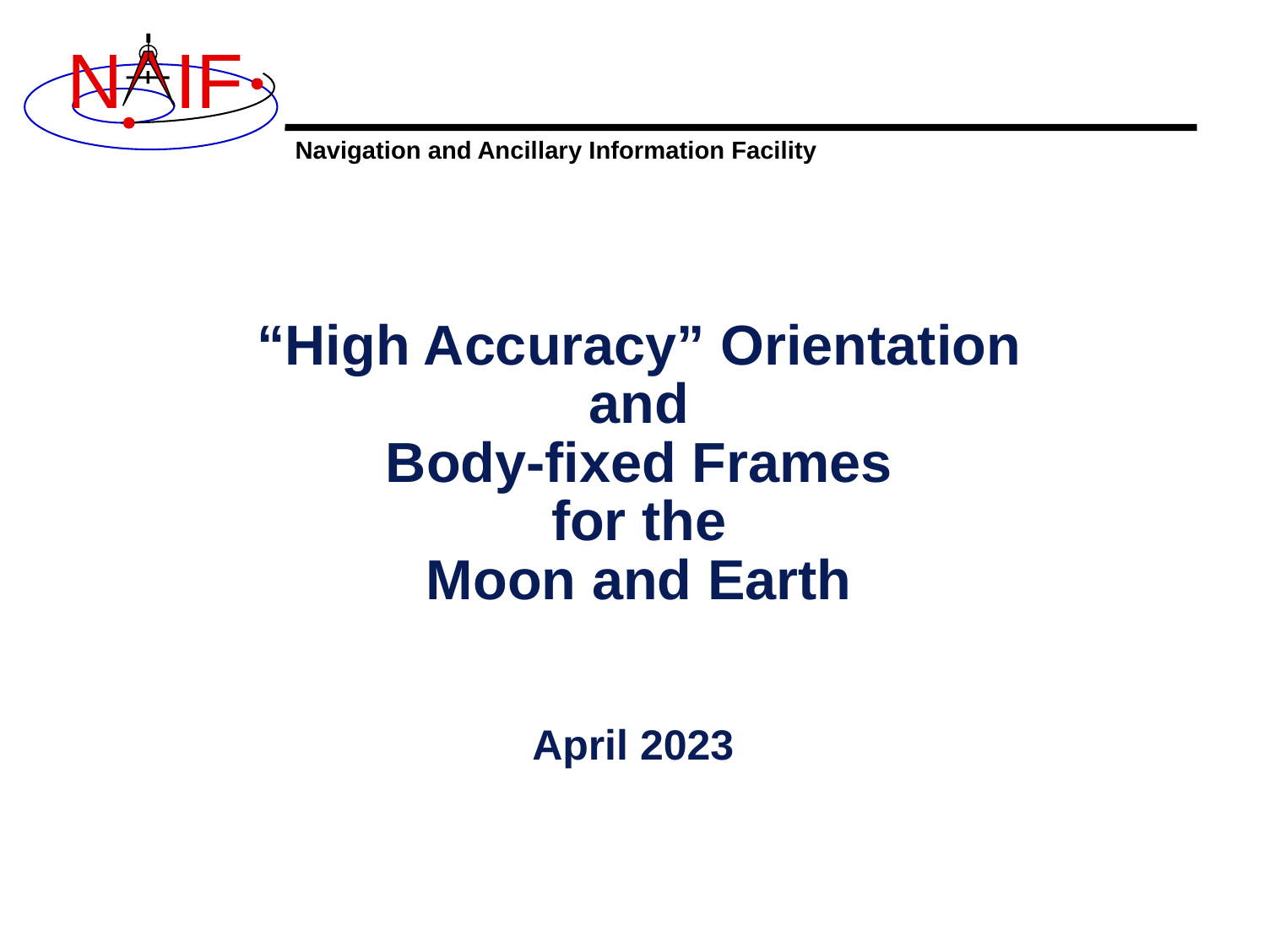

# “High Accuracy” Orientation and Body-fixed Frames for the Moon and Earth
April 2023